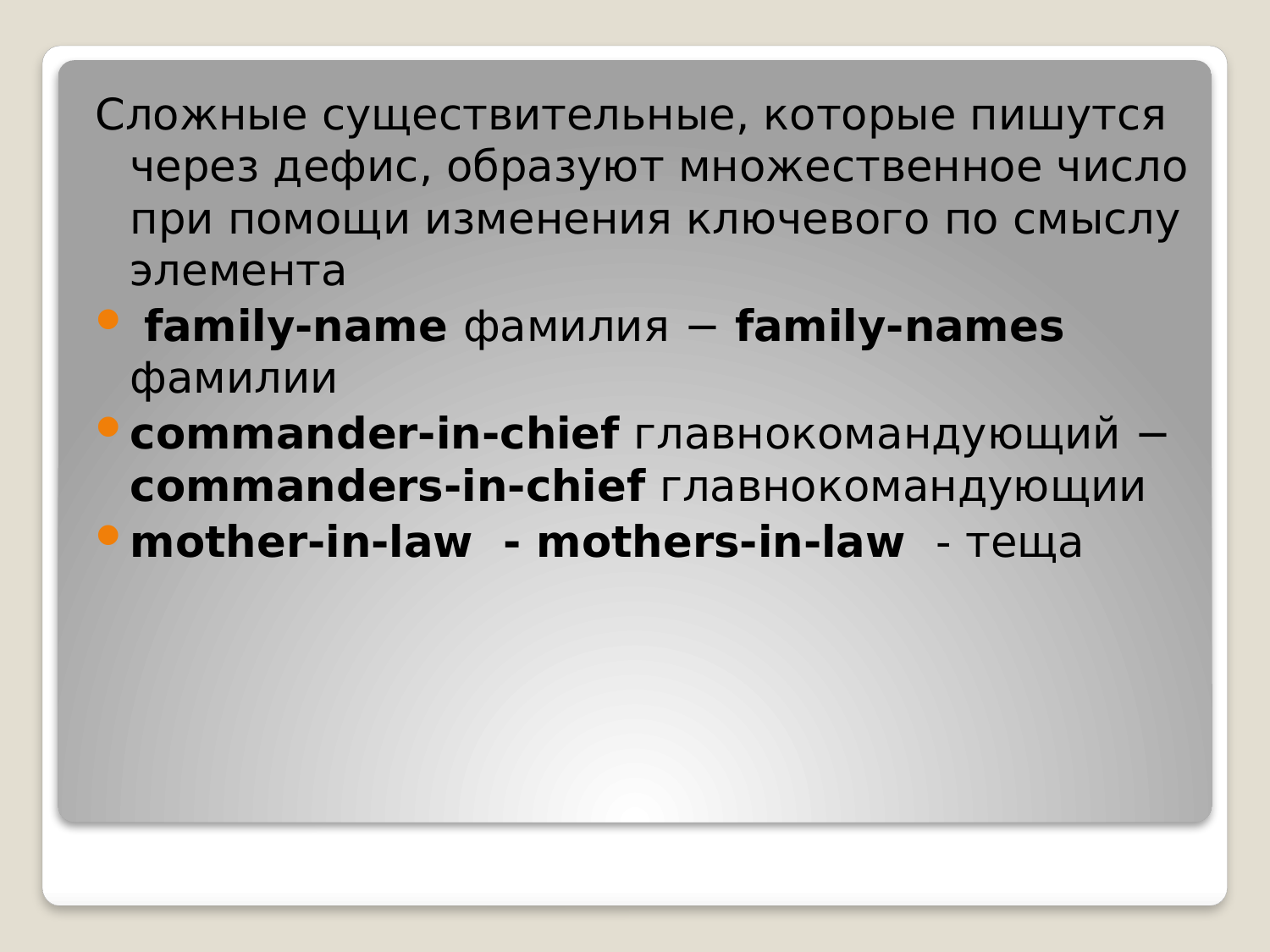

Сложные существительные, которые пишутся через дефис, образуют множественное число при помощи изменения ключевого по смыслу элемента
 family-name фамилия − family-names фамилии
commander-in-chief главнокомандующий − commanders-in-chief главнокомандующии
mother-in-law  - mothers-in-law  - теща
#